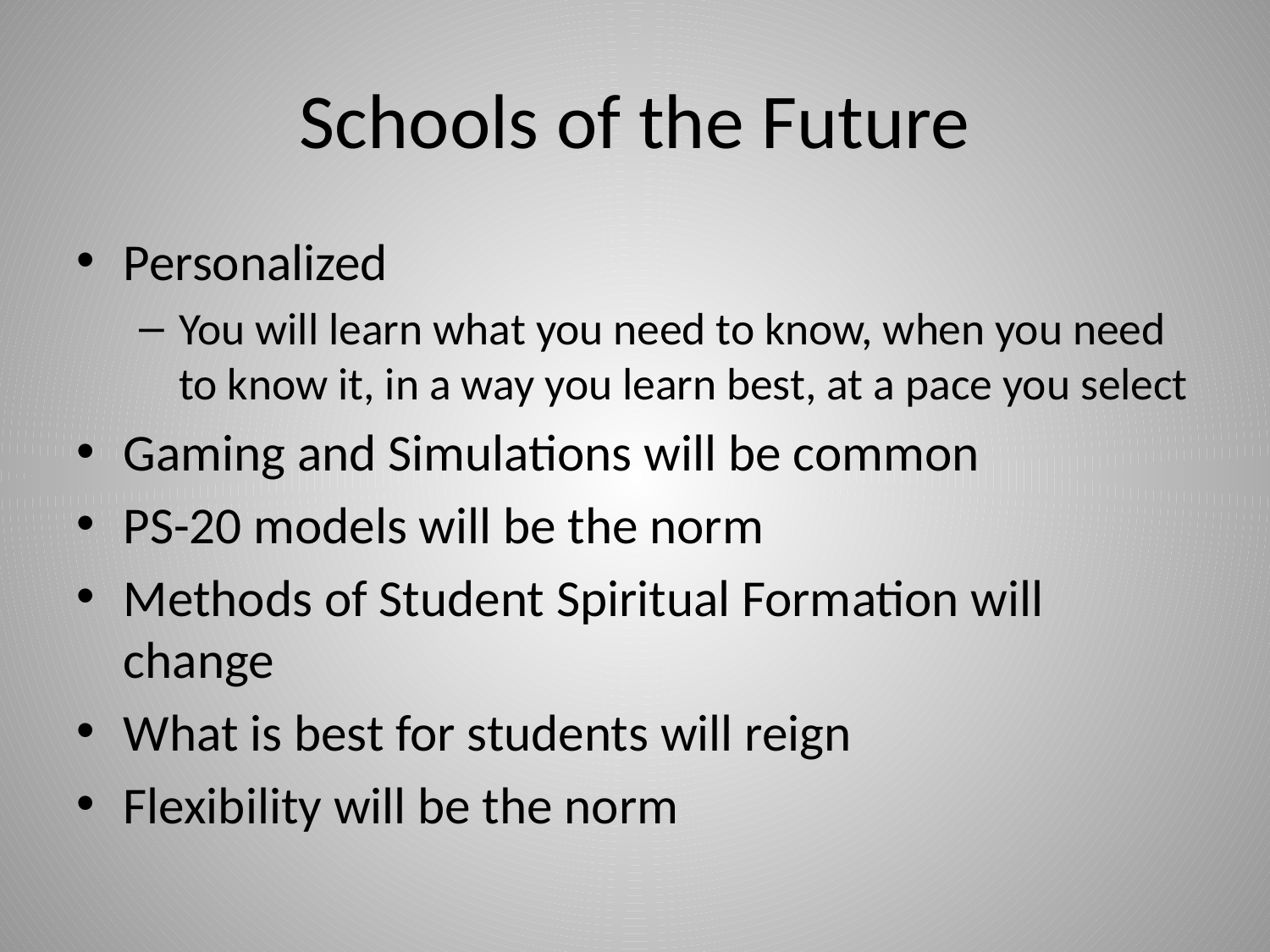

# Schools of the Future
Personalized
You will learn what you need to know, when you need to know it, in a way you learn best, at a pace you select
Gaming and Simulations will be common
PS-20 models will be the norm
Methods of Student Spiritual Formation will change
What is best for students will reign
Flexibility will be the norm